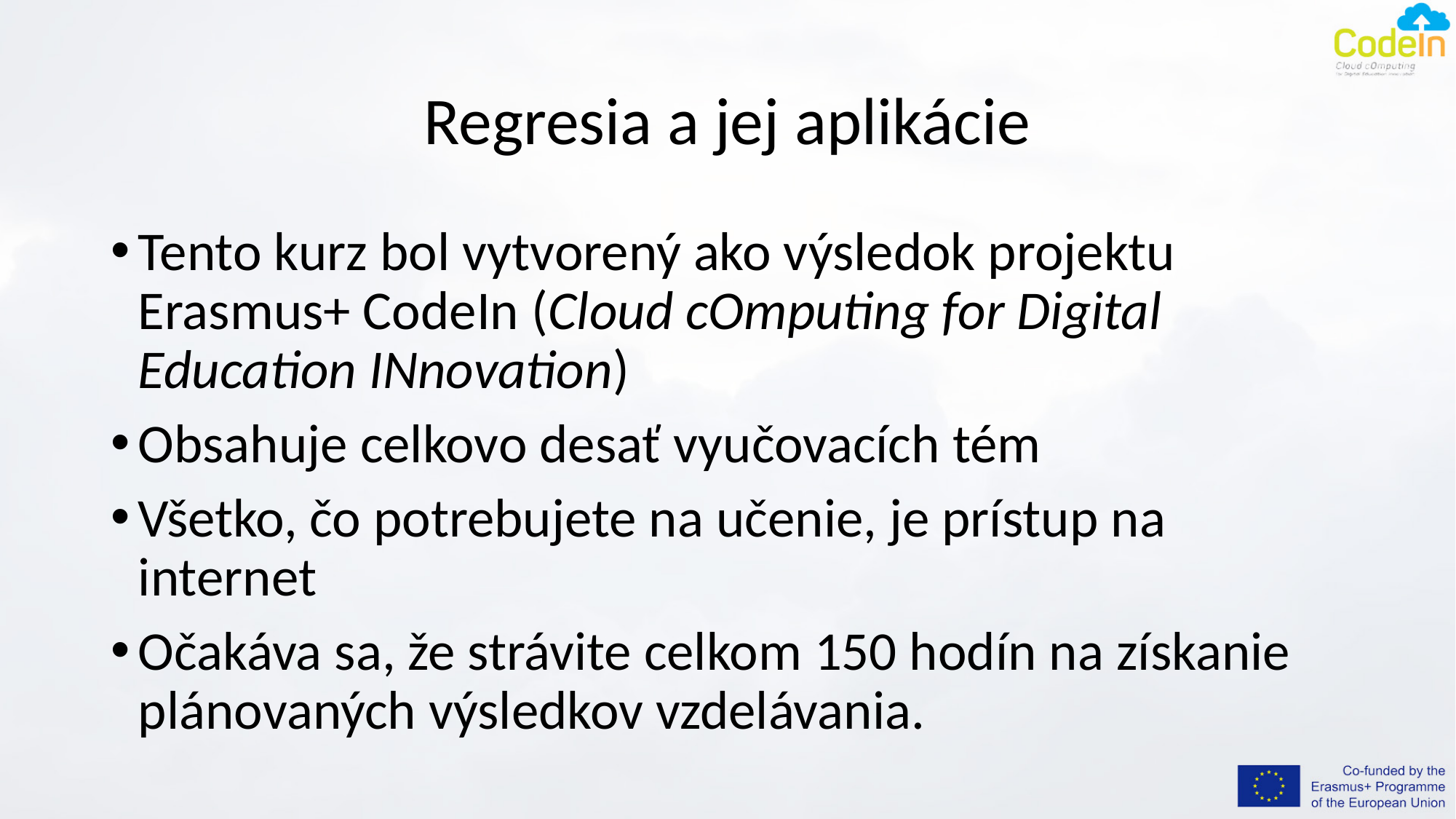

# Regresia a jej aplikácie
Tento kurz bol vytvorený ako výsledok projektu Erasmus+ CodeIn (Cloud cOmputing for Digital Education INnovation)
Obsahuje celkovo desať vyučovacích tém
Všetko, čo potrebujete na učenie, je prístup na internet
Očakáva sa, že strávite celkom 150 hodín na získanie plánovaných výsledkov vzdelávania.